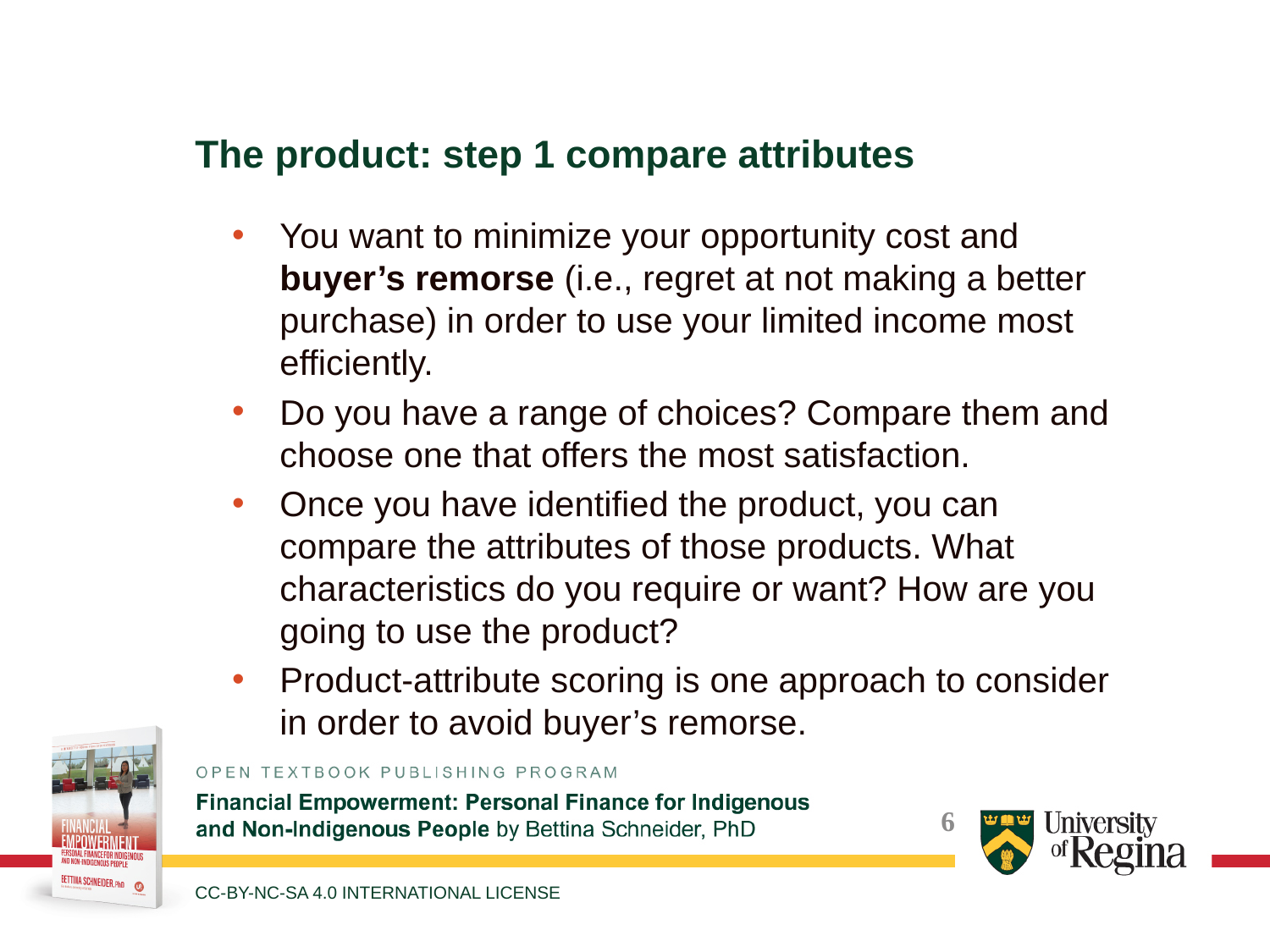

The product: step 1 compare attributes
You want to minimize your opportunity cost and buyer’s remorse (i.e., regret at not making a better purchase) in order to use your limited income most efficiently.
Do you have a range of choices? Compare them and choose one that offers the most satisfaction.
Once you have identified the product, you can compare the attributes of those products. What characteristics do you require or want? How are you going to use the product?
Product-attribute scoring is one approach to consider in order to avoid buyer’s remorse.

CC-BY-NC-SA 4.0 INTERNATIONAL LICENSE